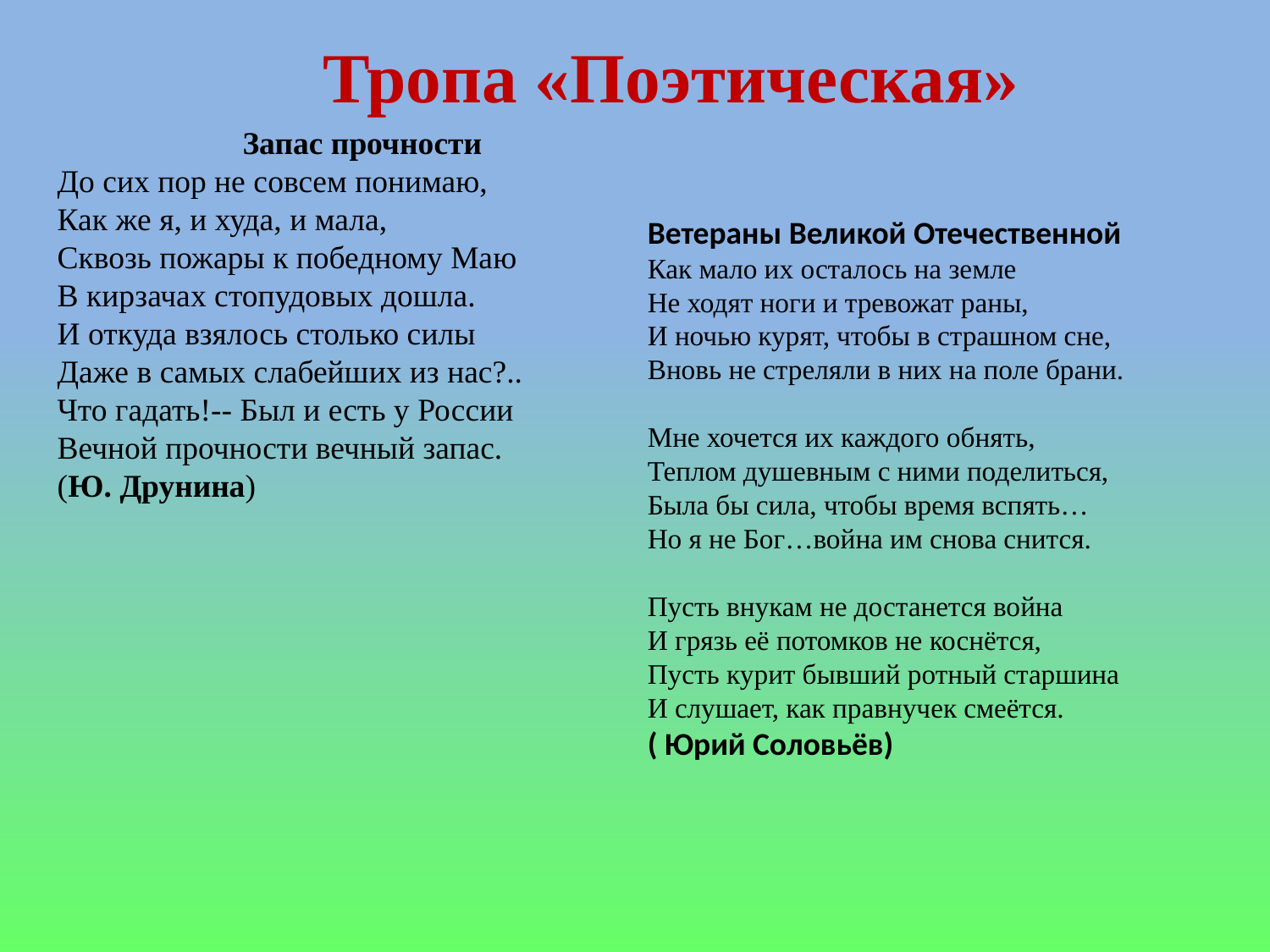

Тропа «Поэтическая»
Запас прочности
До сих пор не совсем понимаю,
Как же я, и худа, и мала,
Сквозь пожары к победному Маю
В кирзачах стопудовых дошла.
И откуда взялось столько силы
Даже в самых слабейших из нас?..
Что гадать!-- Был и есть у России
Вечной прочности вечный запас.
(Ю. Друнина)
Ветераны Великой Отечественной
Как мало их осталось на земле
Не ходят ноги и тревожат раны,
И ночью курят, чтобы в страшном сне,
Вновь не стреляли в них на поле брани.
Мне хочется их каждого обнять,
Теплом душевным с ними поделиться,
Была бы сила, чтобы время вспять…
Но я не Бог…война им снова снится.
Пусть внукам не достанется война
И грязь её потомков не коснётся,
Пусть курит бывший ротный старшина
И слушает, как правнучек смеётся.
( Юрий Соловьёв)